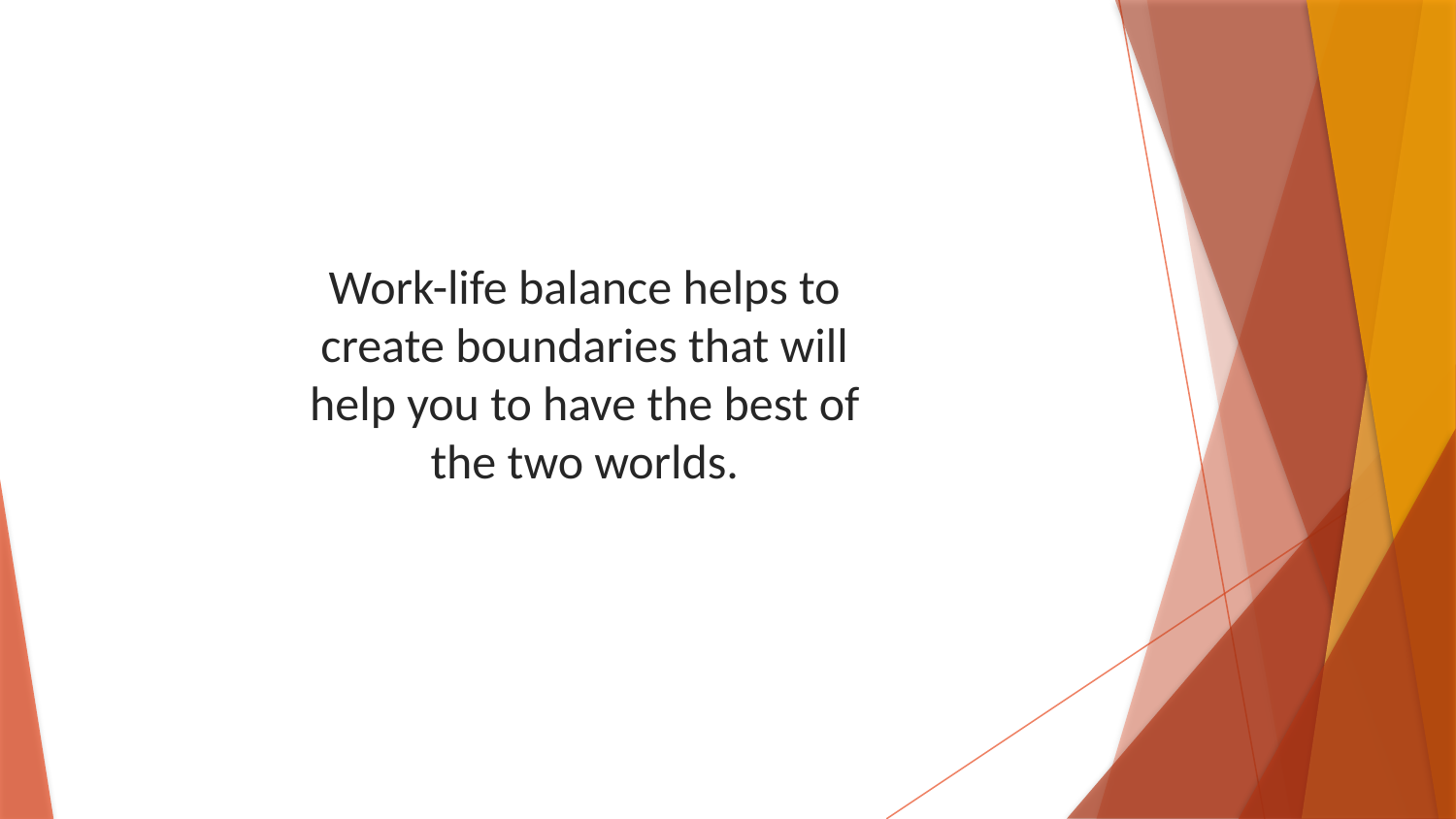

Work-life balance helps to create boundaries that will help you to have the best of the two worlds.